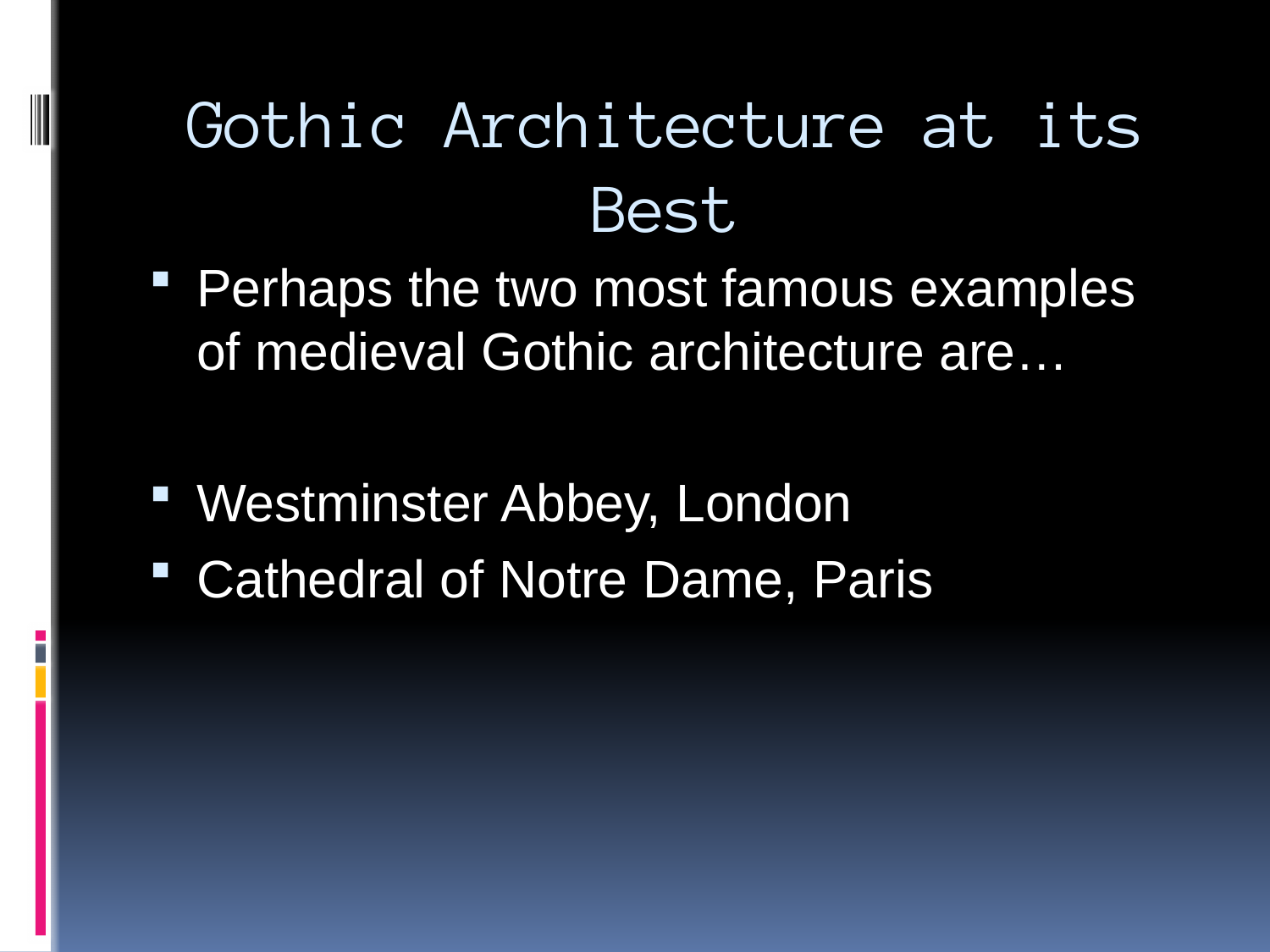

# Gothic Architecture at its Best
Perhaps the two most famous examples of medieval Gothic architecture are…

Westminster Abbey, London
Cathedral of Notre Dame, Paris